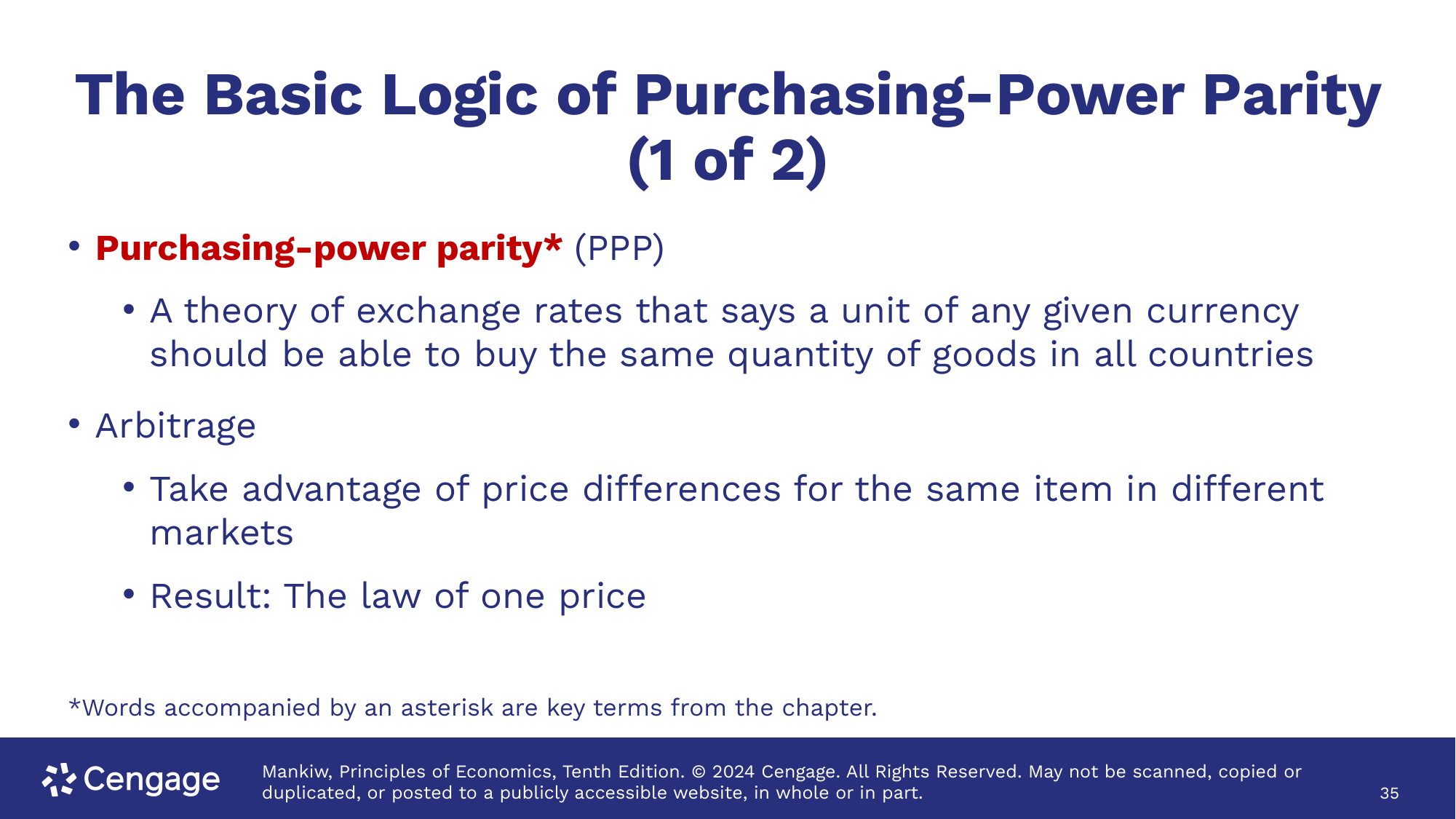

# The Basic Logic of Purchasing-Power Parity (1 of 2)
Purchasing-power parity* (PPP)
A theory of exchange rates that says a unit of any given currency should be able to buy the same quantity of goods in all countries
Arbitrage
Take advantage of price differences for the same item in different markets
Result: The law of one price
*Words accompanied by an asterisk are key terms from the chapter.